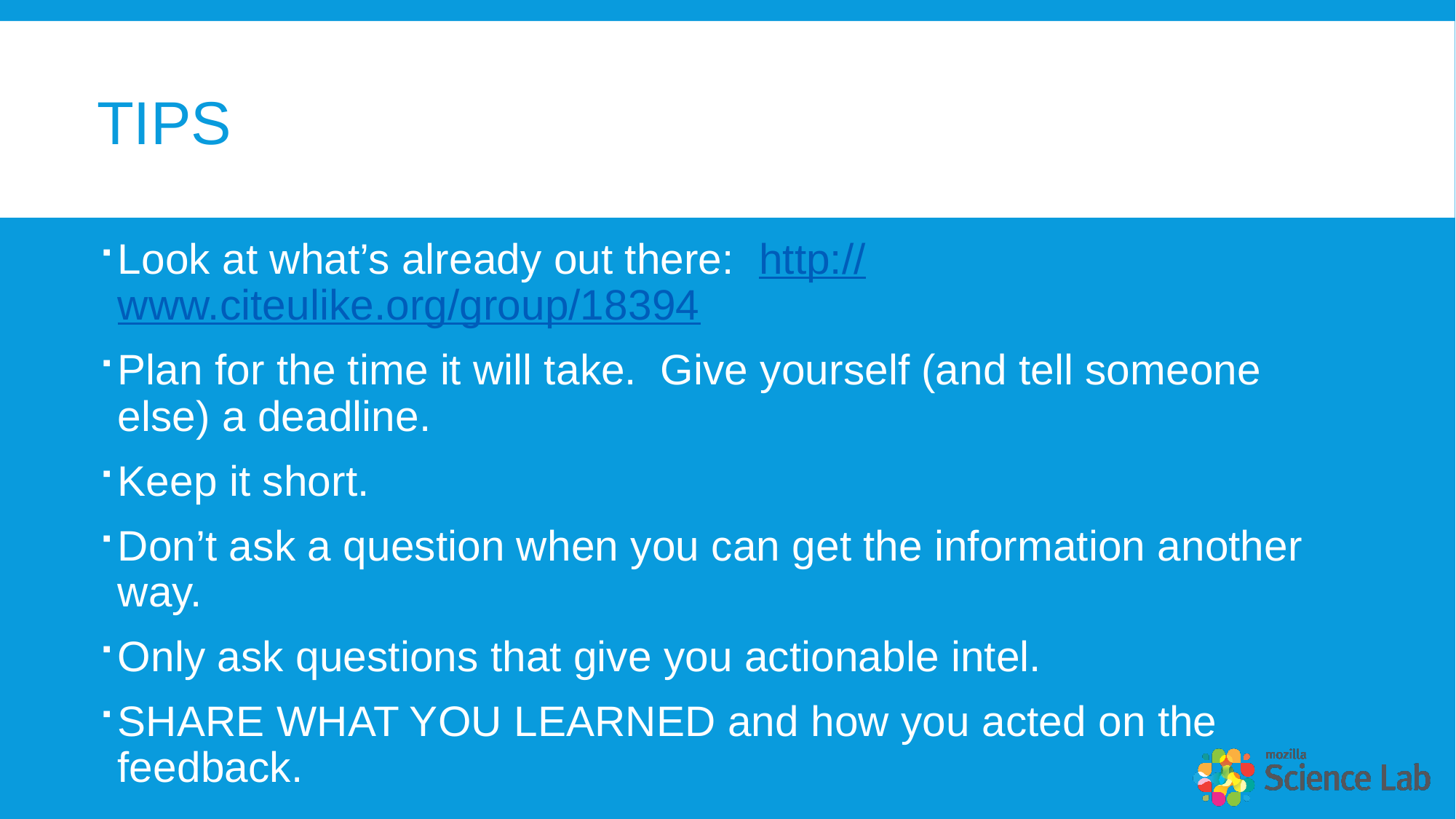

# tips
Look at what’s already out there:  http://www.citeulike.org/group/18394
Plan for the time it will take.  Give yourself (and tell someone else) a deadline.
Keep it short.
Don’t ask a question when you can get the information another way.
Only ask questions that give you actionable intel.
SHARE WHAT YOU LEARNED and how you acted on the feedback.